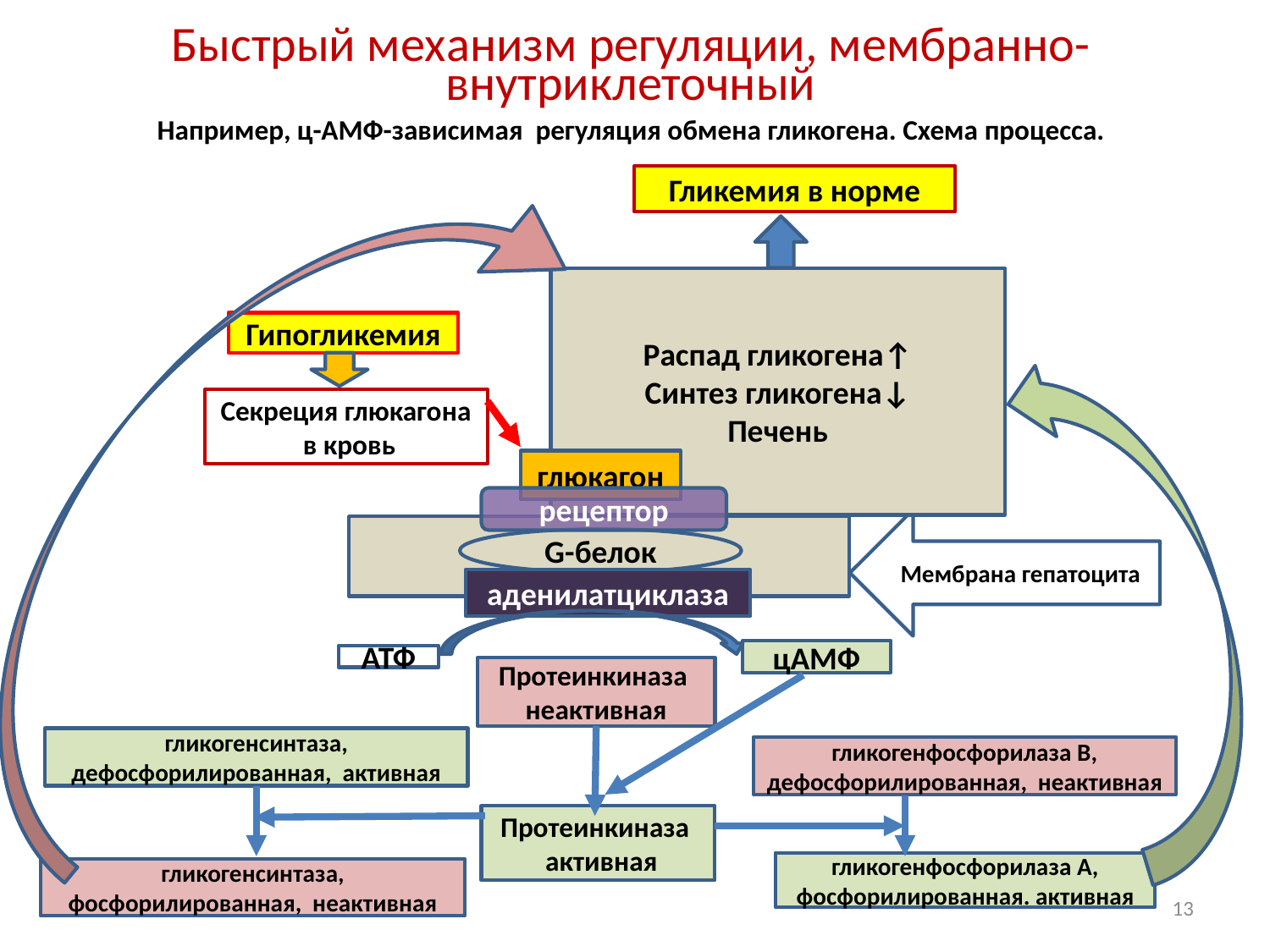

# Быстрый механизм регуляции, мембранно-внутриклеточный

Например, ц-АМФ-зависимая  регуляция обмена гликогена. Схема процесса.

Гликемия в норме

Распад гликогена↑
Синтез гликогена↓
Печень
Гипогликемия

Секреция глюкагона
 в кровь
глюкагон
рецептор
Мембрана гепатоцита

G-белок

аденилатциклаза

цАМФ
АТФ
Протеинкиназа
неактивная
гликогенсинтаза, дефосфорилированная,  активная
гликогенфосфорилаза В, дефосфорилированная,  неактивная
Протеинкиназа
 активная
гликогенфосфорилаза А, фосфорилированная. активная
гликогенсинтаза, фосфорилированная,  неактивная
13